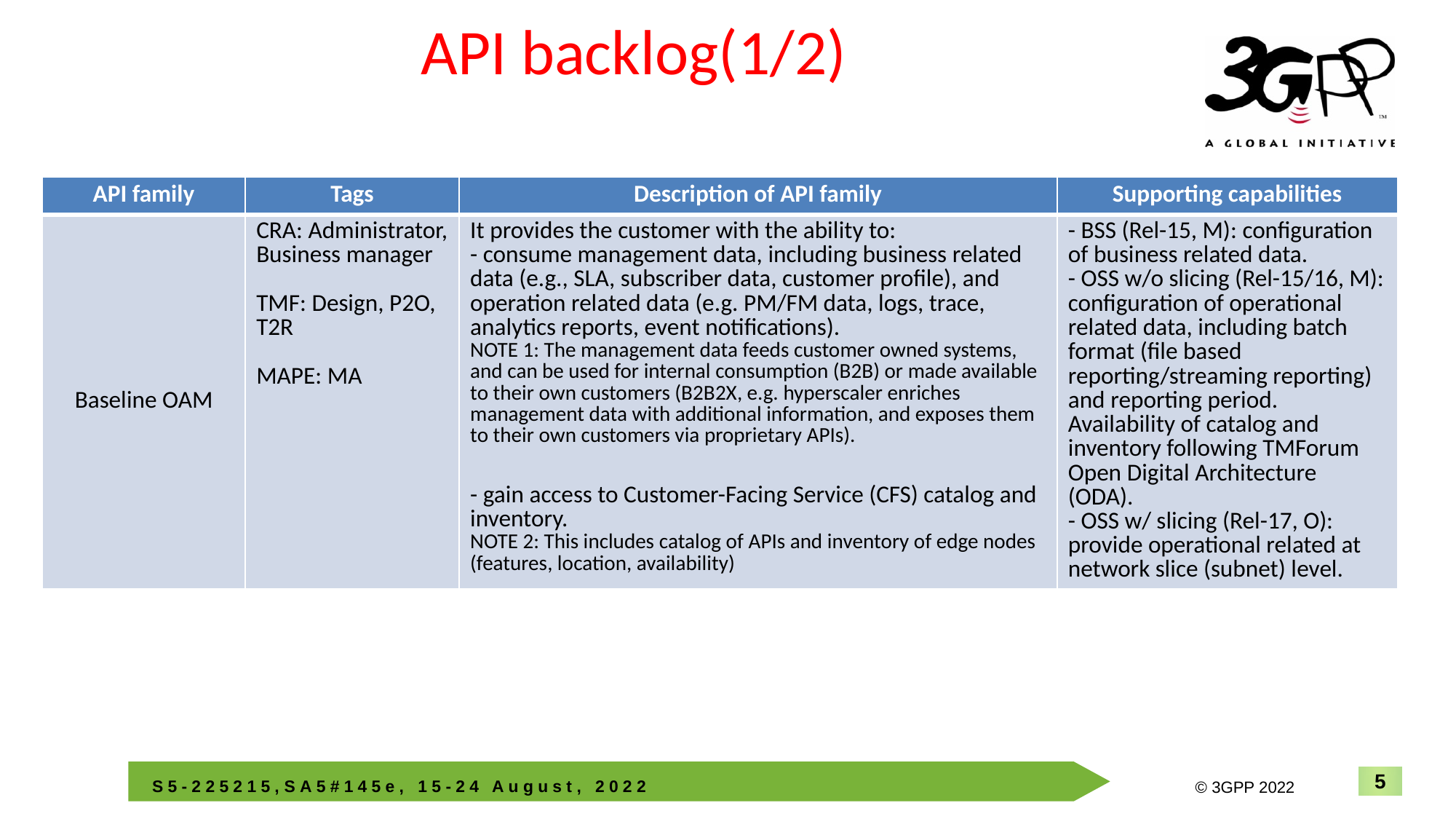

# API backlog(1/2)
| API family | Tags | Description of API family | Supporting capabilities |
| --- | --- | --- | --- |
| Baseline OAM | CRA: Administrator, Business manager TMF: Design, P2O, T2R MAPE: MA | It provides the customer with the ability to: - consume management data, including business related data (e.g., SLA, subscriber data, customer profile), and operation related data (e.g. PM/FM data, logs, trace, analytics reports, event notifications). NOTE 1: The management data feeds customer owned systems, and can be used for internal consumption (B2B) or made available to their own customers (B2B2X, e.g. hyperscaler enriches management data with additional information, and exposes them to their own customers via proprietary APIs). - gain access to Customer-Facing Service (CFS) catalog and inventory. NOTE 2: This includes catalog of APIs and inventory of edge nodes (features, location, availability) | - BSS (Rel-15, M): configuration of business related data. - OSS w/o slicing (Rel-15/16, M): configuration of operational related data, including batch format (file based reporting/streaming reporting) and reporting period. Availability of catalog and inventory following TMForum Open Digital Architecture (ODA). - OSS w/ slicing (Rel-17, O): provide operational related at network slice (subnet) level. |